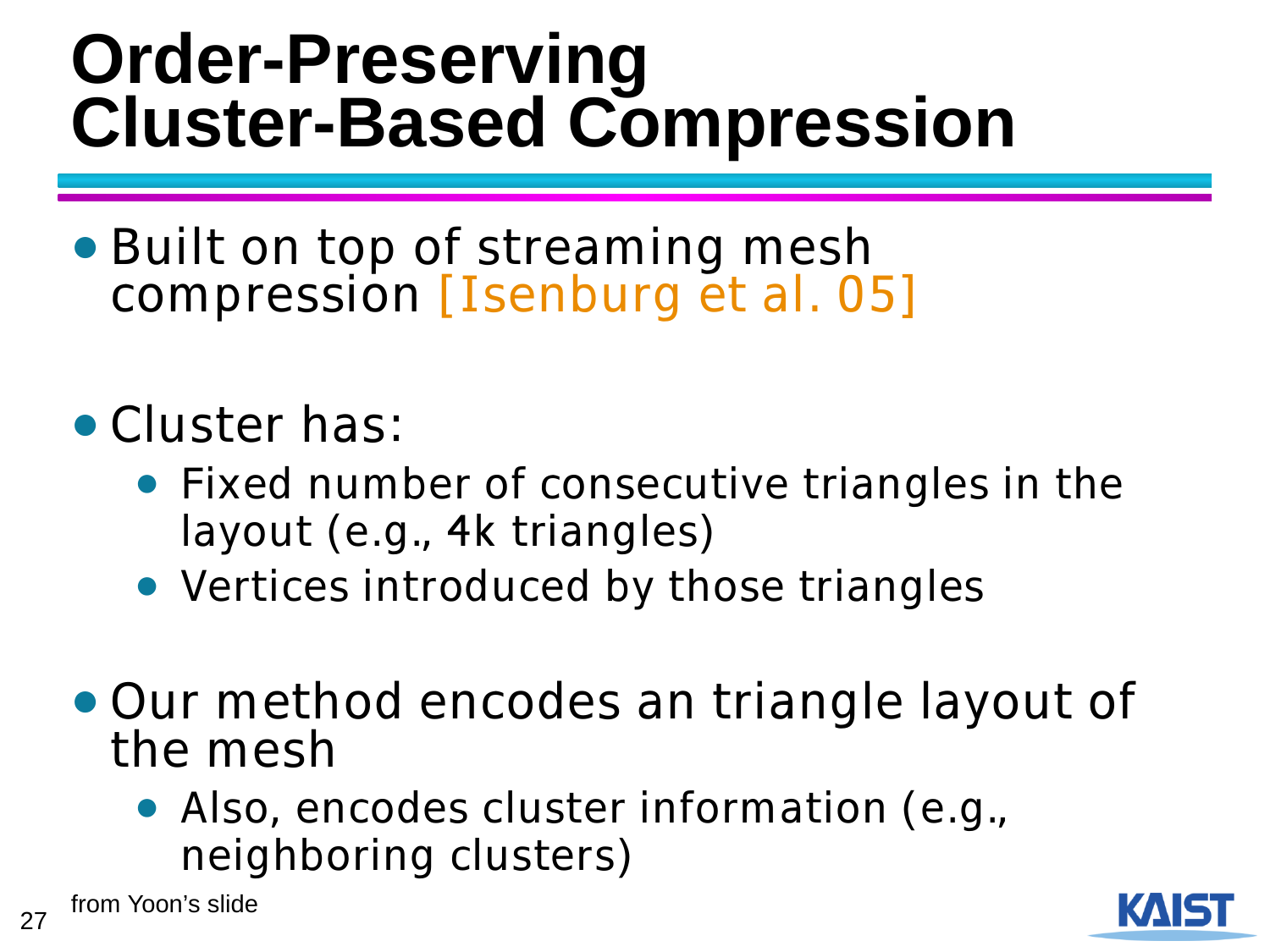

# Order-Preserving Cluster-Based Compression
Built on top of streaming mesh compression [Isenburg et al. 05]

Cluster has:
Fixed number of consecutive triangles in the layout (e.g., 4k triangles)
Vertices introduced by those triangles

Our method encodes an triangle layout of the mesh
Also, encodes cluster information (e.g., neighboring clusters)

from Yoon’s slide